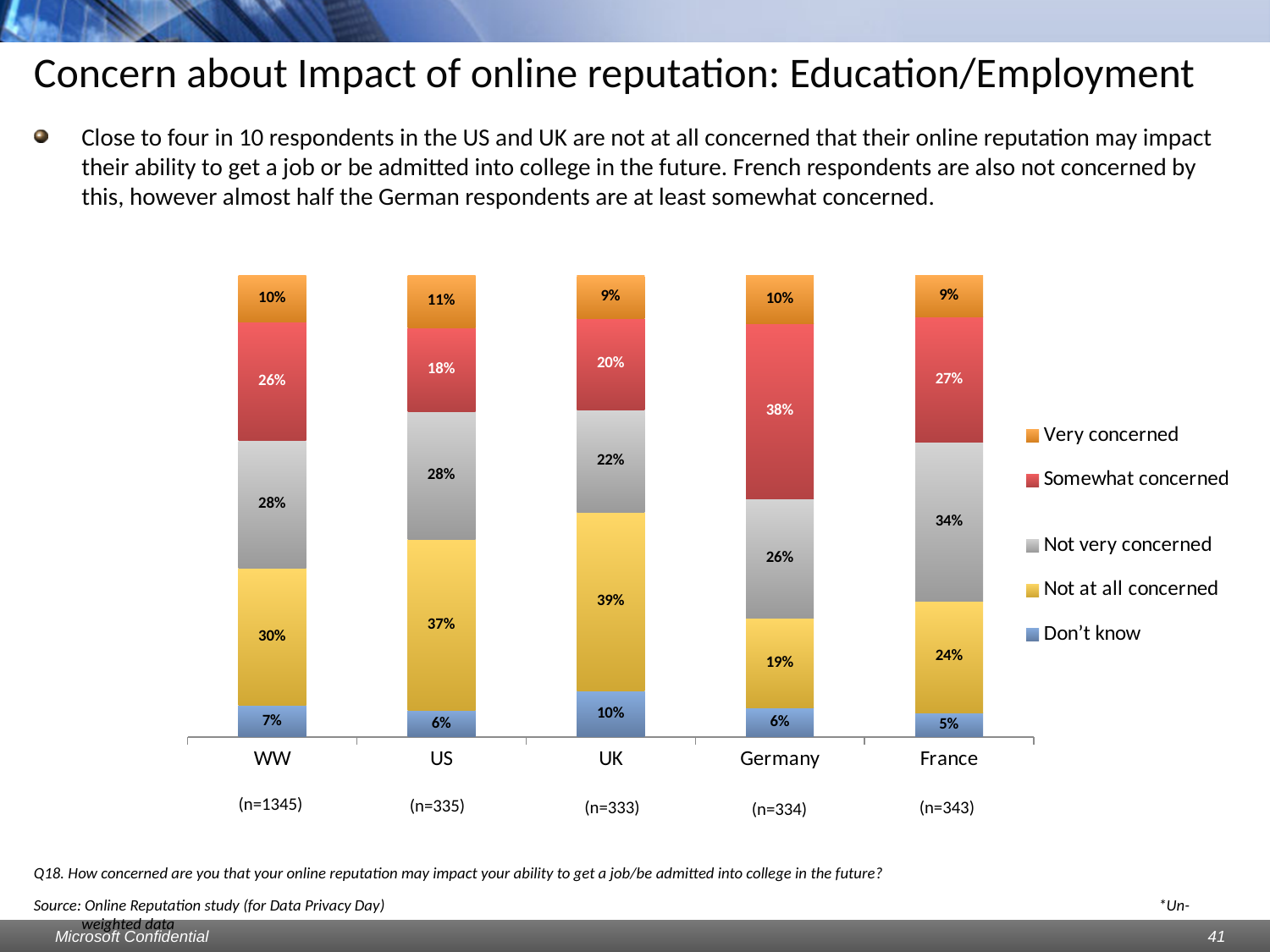

# Concern about Impact of online reputation: Education/Employment
Close to four in 10 respondents in the US and UK are not at all concerned that their online reputation may impact their ability to get a job or be admitted into college in the future. French respondents are also not concerned by this, however almost half the German respondents are at least somewhat concerned.

### Chart

| Category | Don’t know            | Not at all concerned  | Not very concerned    | Somewhat concerned    | Very concerned        |
|---|---|---|---|---|---|
| WW | 0.06765799256505577 | 0.2981412639405205 | 0.2758364312267658 | 0.25799256505576373 | 0.10037174721189612 |
| US | 0.0567164179104485 | 0.3701492537313433 | 0.27761194029850744 | 0.18208955223880588 | 0.11343283582089538 |
| UK | 0.09909909909910009 | 0.38738738738739154 | 0.2222222222222222 | 0.19819819819819906 | 0.09309309309309399 |
| Germany | 0.06287425149700598 | 0.19461077844311367 | 0.25748502994011985 | 0.38023952095808383 | 0.10479041916167672 |
| France | 0.052478134110787174 | 0.24198250728862972 | 0.34402332361516036 | 0.27113702623906705 | 0.0903790087463557 |
(n=1345)
(n=335)
(n=333)
(n=343)
(n=334)
Q18. How concerned are you that your online reputation may impact your ability to get a job/be admitted into college in the future?
Source: Online Reputation study (for Data Privacy Day) 						                 *Un-weighted data